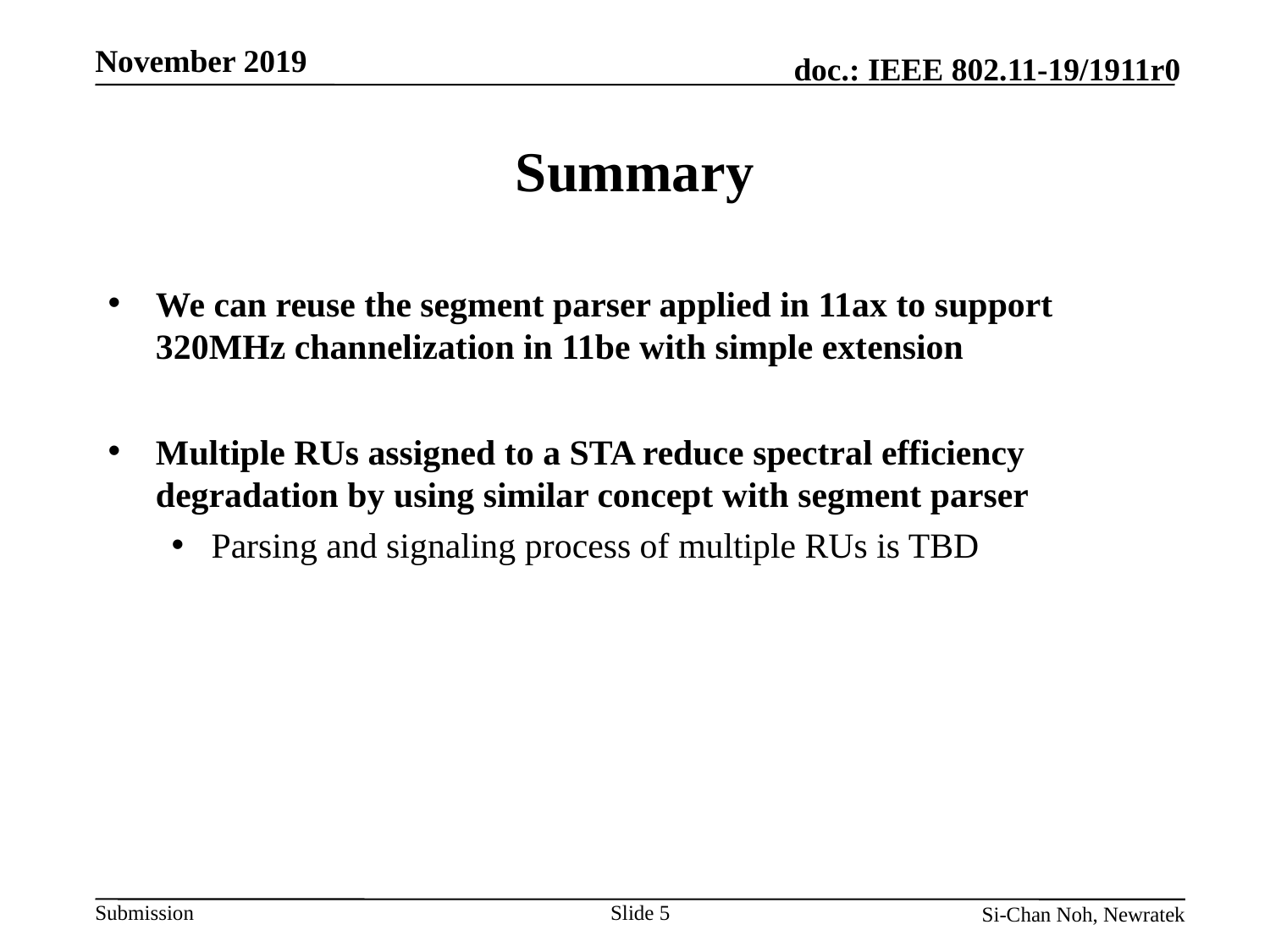

# Summary
We can reuse the segment parser applied in 11ax to support 320MHz channelization in 11be with simple extension

Multiple RUs assigned to a STA reduce spectral efficiency degradation by using similar concept with segment parser
Parsing and signaling process of multiple RUs is TBD

Slide 5
Yujin Noh, Newracom